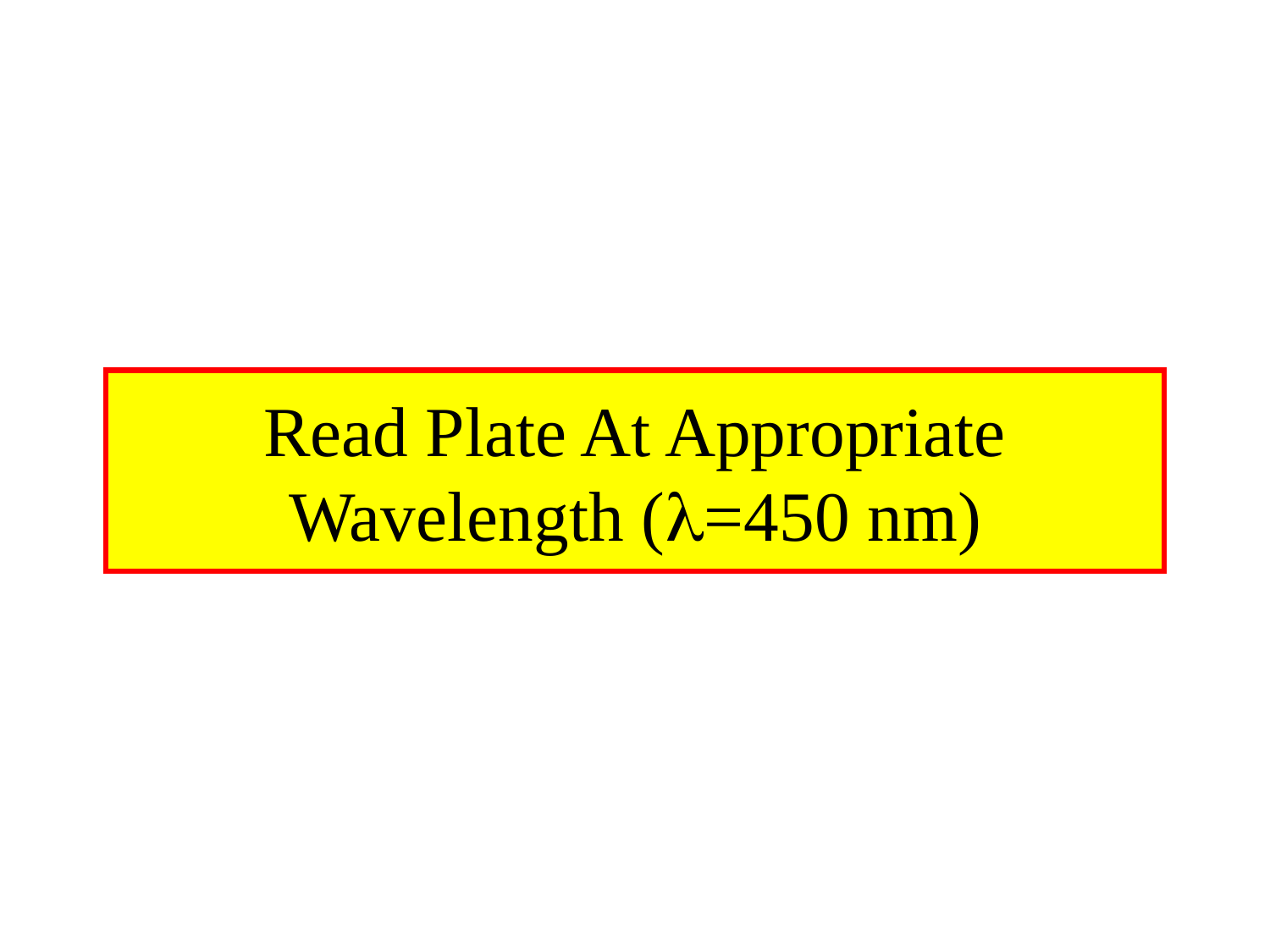

# Read Plate At Appropriate Wavelength (λ=450 nm)